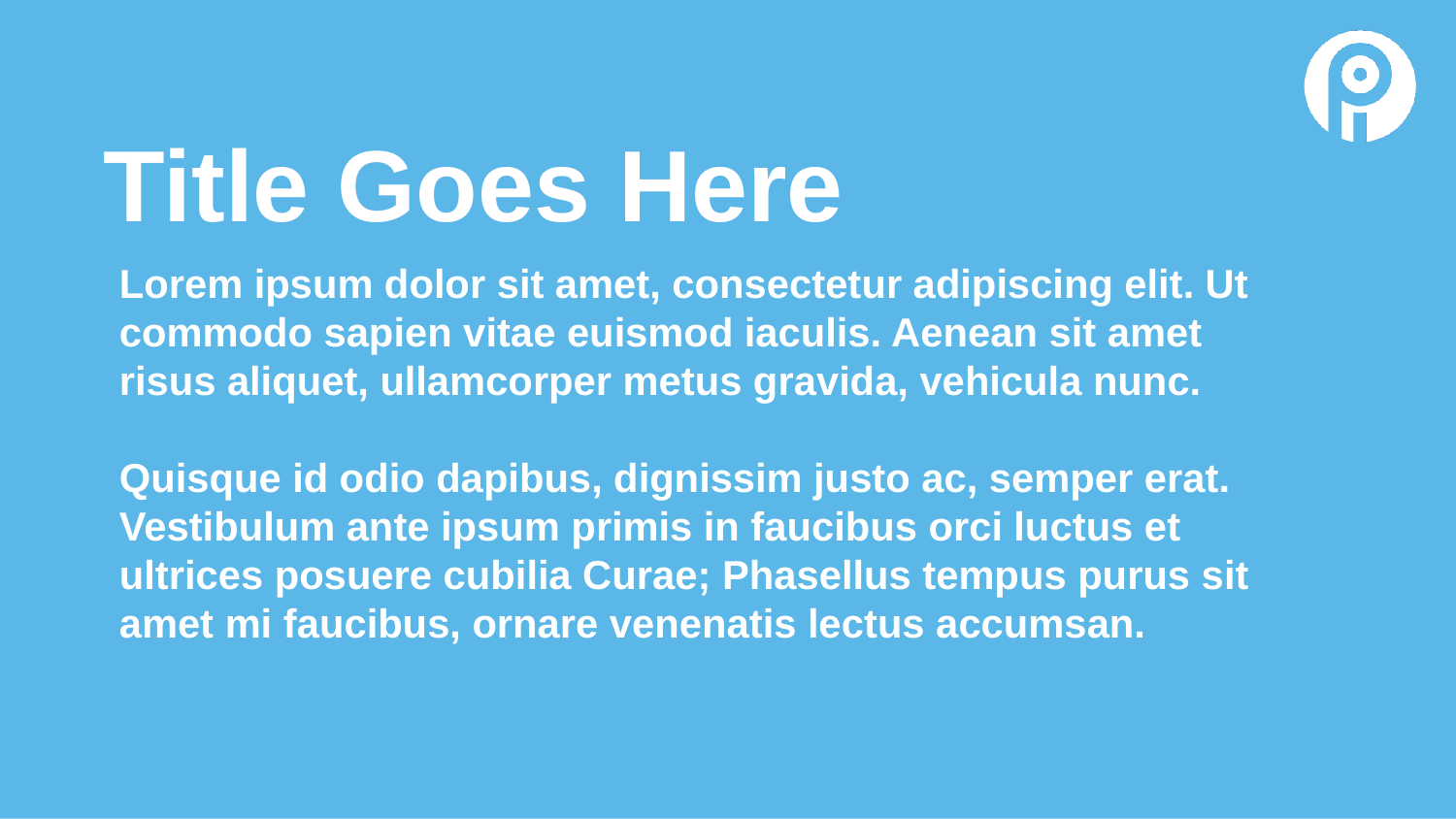

Title Goes Here
Lorem ipsum dolor sit amet, consectetur adipiscing elit. Ut commodo sapien vitae euismod iaculis. Aenean sit amet risus aliquet, ullamcorper metus gravida, vehicula nunc.

Quisque id odio dapibus, dignissim justo ac, semper erat. Vestibulum ante ipsum primis in faucibus orci luctus et ultrices posuere cubilia Curae; Phasellus tempus purus sit amet mi faucibus, ornare venenatis lectus accumsan.